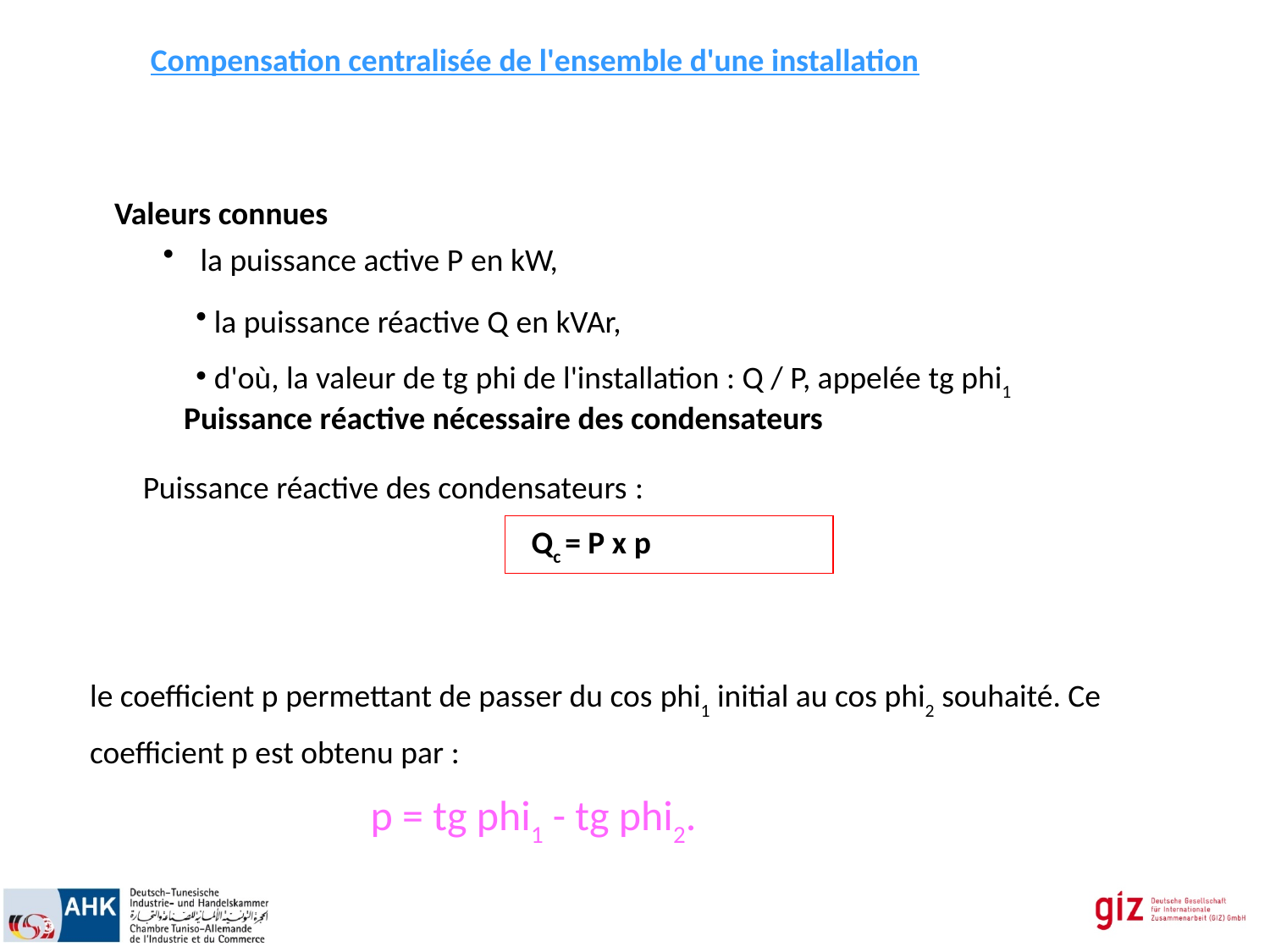

Compensation centralisée de l'ensemble d'une installation
Valeurs connues

 la puissance active P en kW,
 la puissance réactive Q en kVAr,
 d'où, la valeur de tg phi de l'installation : Q / P, appelée tg phi1
Puissance réactive nécessaire des condensateurs
Puissance réactive des condensateurs :
Qc = P x p
le coefficient p permettant de passer du cos phi1 initial au cos phi2 souhaité. Ce coefficient p est obtenu par :
                                       p = tg phi1 - tg phi2.